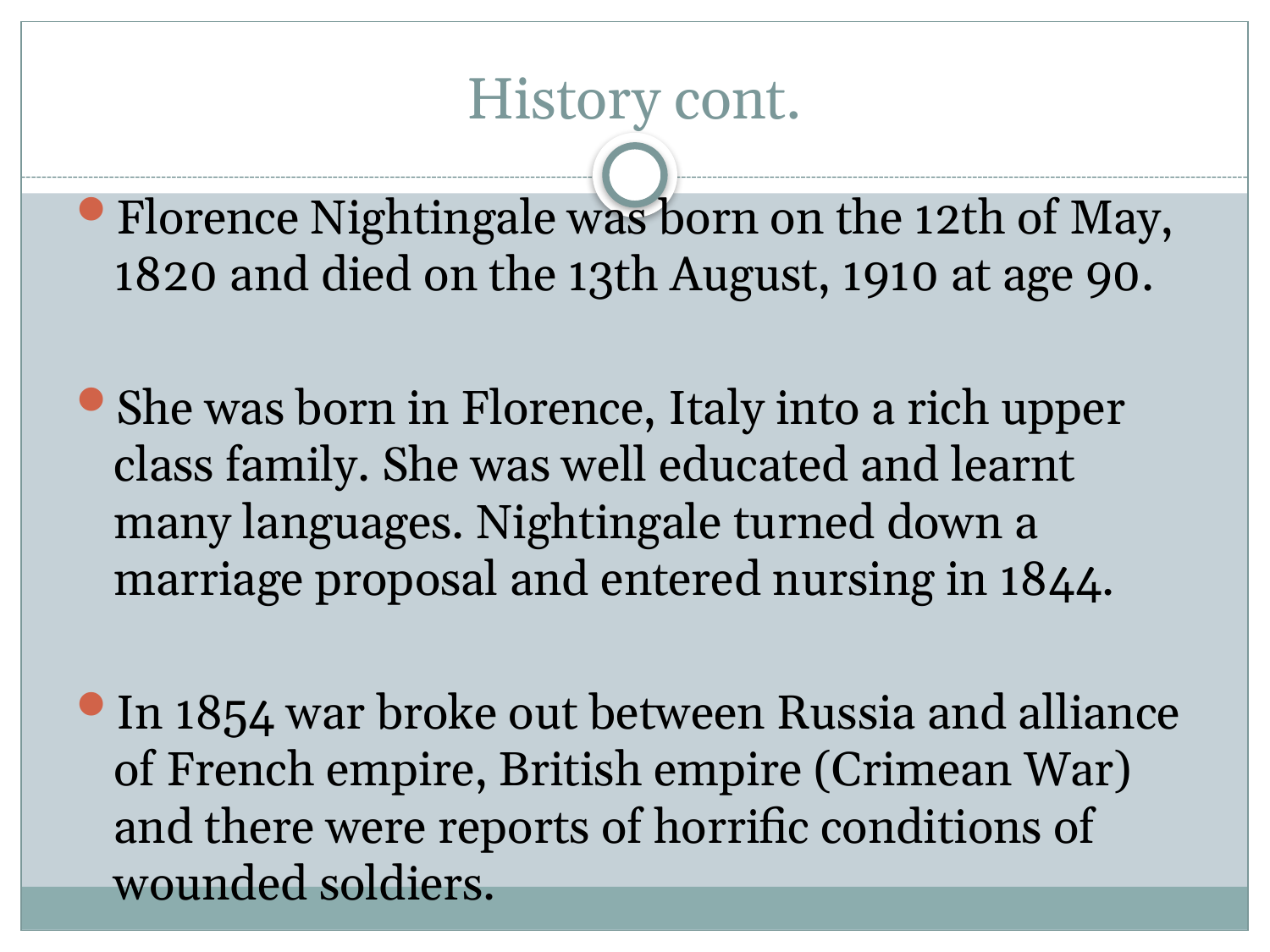

# History cont.
Florence Nightingale was born on the 12th of May, 1820 and died on the 13th August, 1910 at age 90.

She was born in Florence, Italy into a rich upper class family. She was well educated and learnt many languages. Nightingale turned down a marriage proposal and entered nursing in 1844.

In 1854 war broke out between Russia and alliance of French empire, British empire (Crimean War) and there were reports of horrific conditions of wounded soldiers.